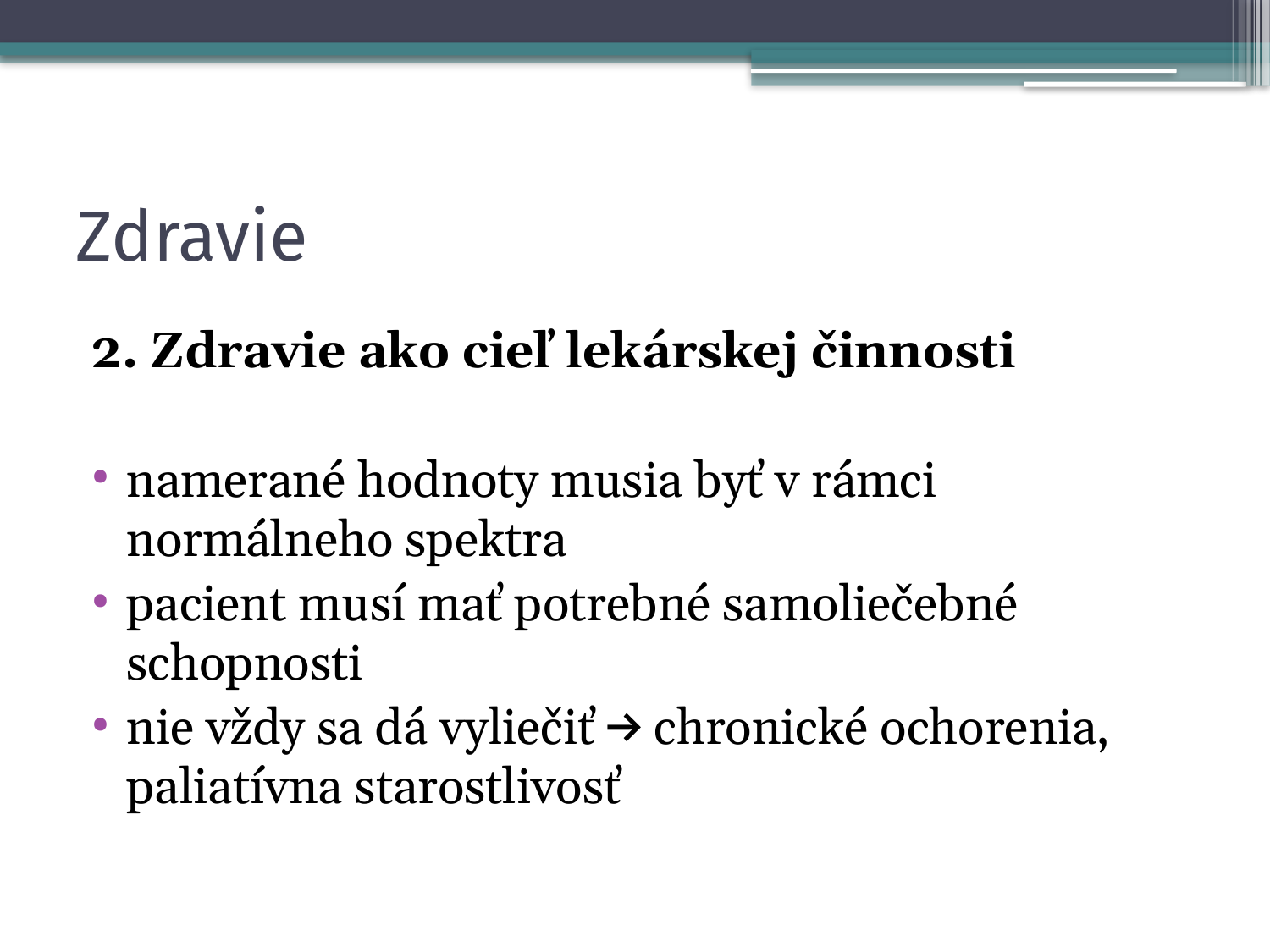

# Zdravie
2. Zdravie ako cieľ lekárskej činnosti

namerané hodnoty musia byť v rámci normálneho spektra
pacient musí mať potrebné samoliečebné schopnosti
nie vždy sa dá vyliečiť → chronické ochorenia, paliatívna starostlivosť